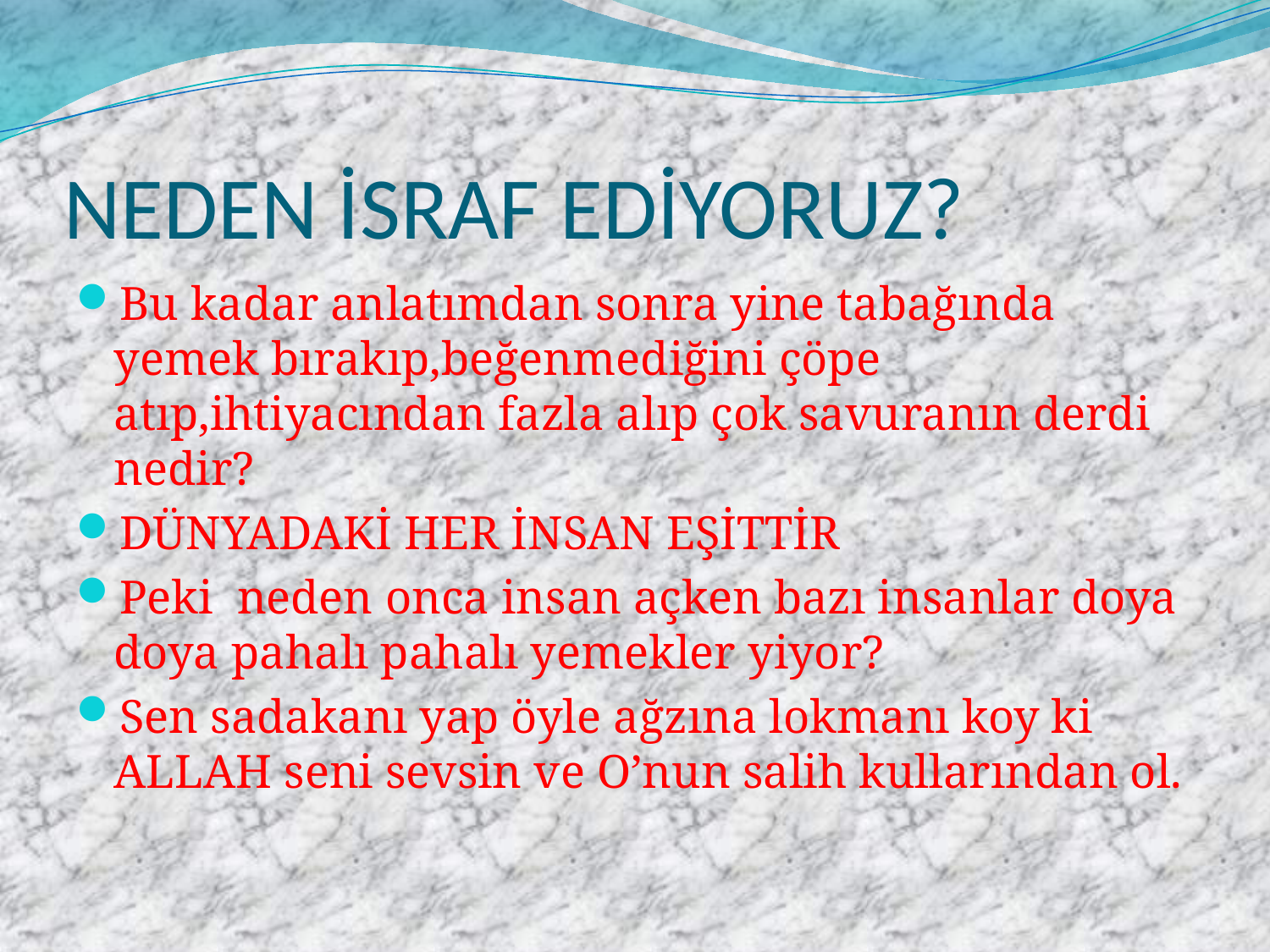

# NEDEN İSRAF EDİYORUZ?
Bu kadar anlatımdan sonra yine tabağında yemek bırakıp,beğenmediğini çöpe atıp,ihtiyacından fazla alıp çok savuranın derdi nedir?
DÜNYADAKİ HER İNSAN EŞİTTİR
Peki  neden onca insan açken bazı insanlar doya doya pahalı pahalı yemekler yiyor?
Sen sadakanı yap öyle ağzına lokmanı koy ki ALLAH seni sevsin ve O’nun salih kullarından ol.